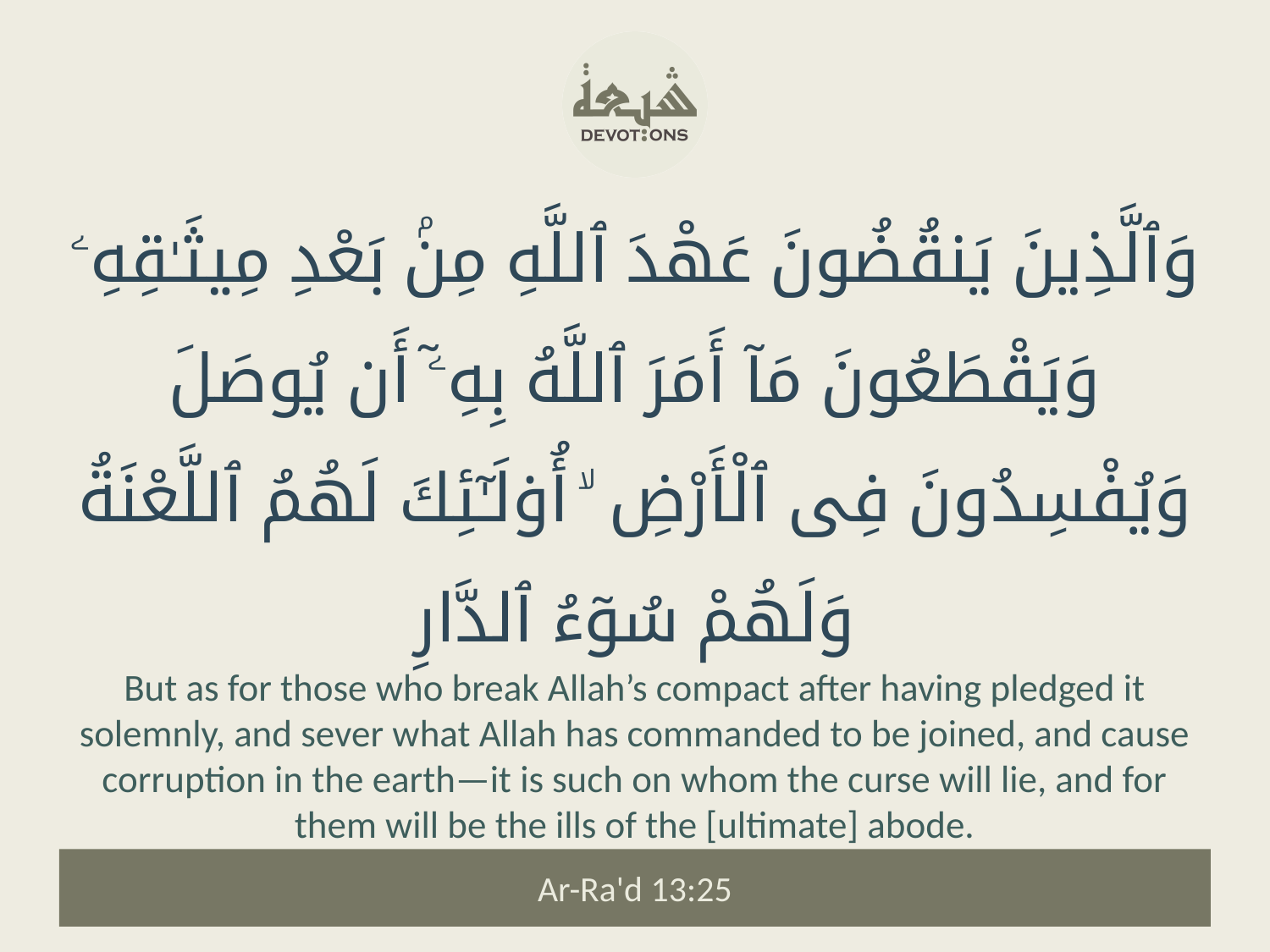

وَٱلَّذِينَ يَنقُضُونَ عَهْدَ ٱللَّهِ مِنۢ بَعْدِ مِيثَـٰقِهِۦ وَيَقْطَعُونَ مَآ أَمَرَ ٱللَّهُ بِهِۦٓ أَن يُوصَلَ وَيُفْسِدُونَ فِى ٱلْأَرْضِ ۙ أُو۟لَـٰٓئِكَ لَهُمُ ٱللَّعْنَةُ وَلَهُمْ سُوٓءُ ٱلدَّارِ
But as for those who break Allah’s compact after having pledged it solemnly, and sever what Allah has commanded to be joined, and cause corruption in the earth—it is such on whom the curse will lie, and for them will be the ills of the [ultimate] abode.
Ar-Ra'd 13:25